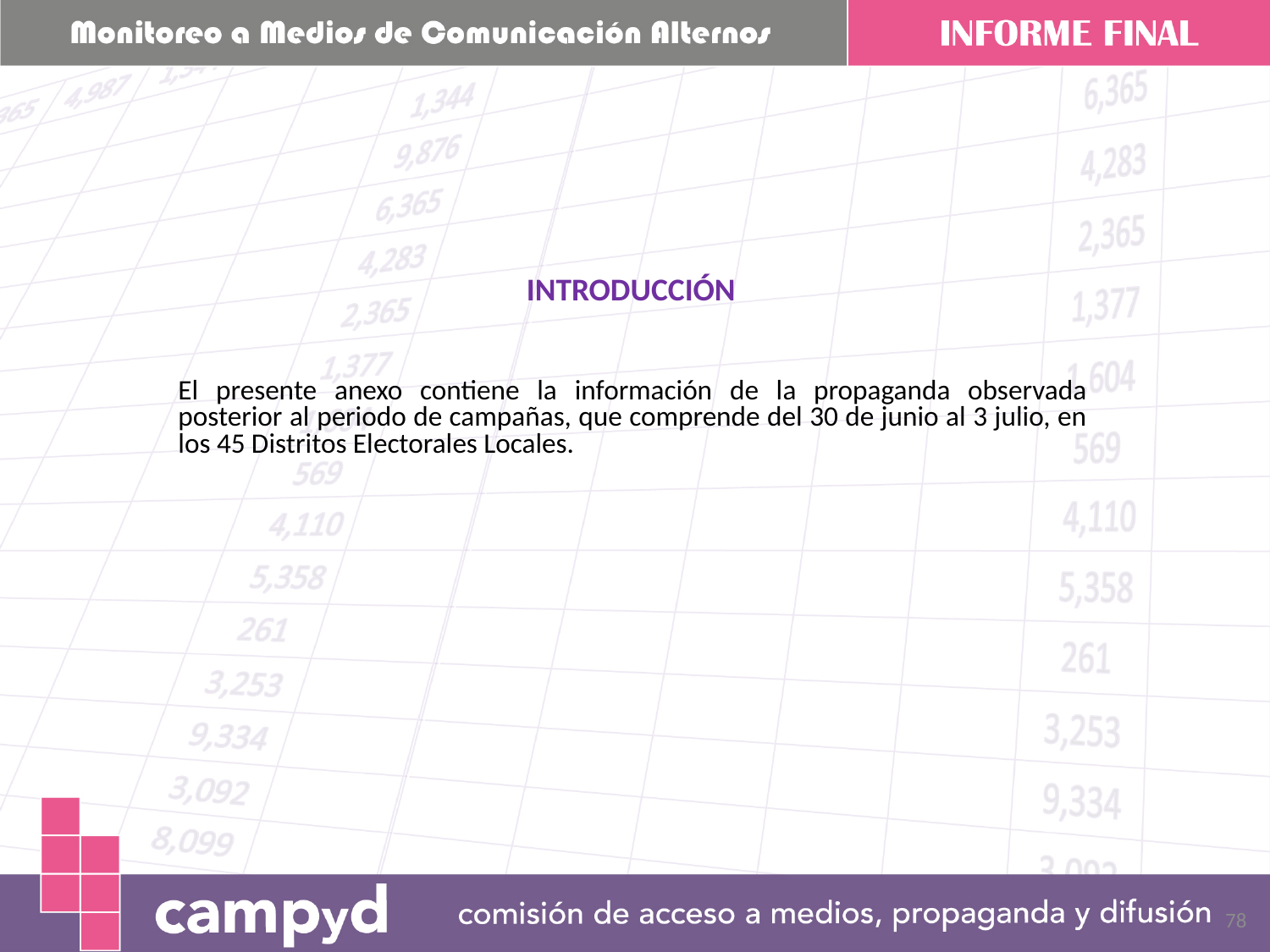

INTRODUCCIÓN
El presente anexo contiene la información de la propaganda observada posterior al periodo de campañas, que comprende del 30 de junio al 3 julio, en los 45 Distritos Electorales Locales.
78